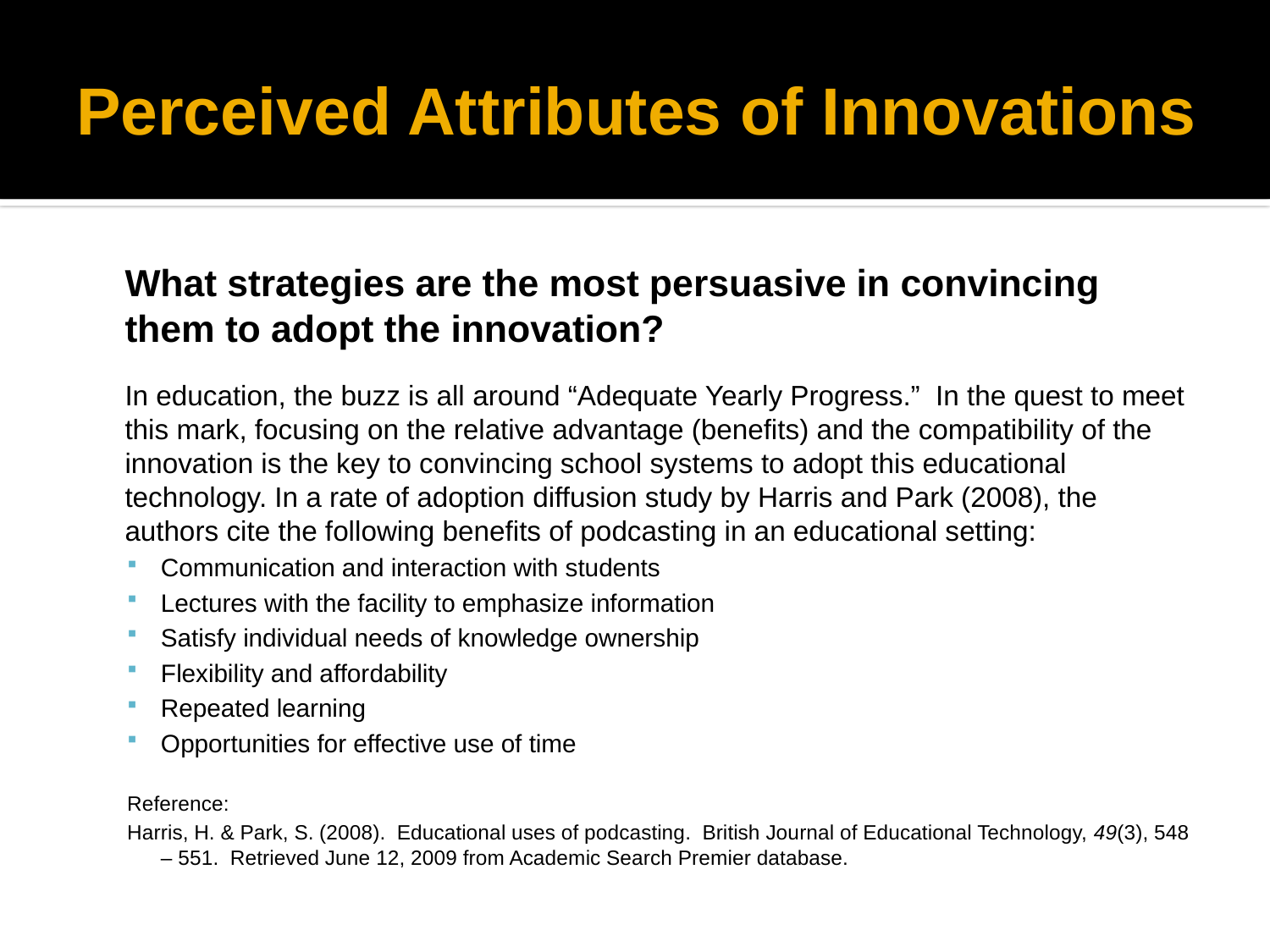

# Perceived Attributes of Innovations
What strategies are the most persuasive in convincing them to adopt the innovation?

In education, the buzz is all around “Adequate Yearly Progress.”  In the quest to meet this mark, focusing on the relative advantage (benefits) and the compatibility of the innovation is the key to convincing school systems to adopt this educational technology. In a rate of adoption diffusion study by Harris and Park (2008), the authors cite the following benefits of podcasting in an educational setting:
Communication and interaction with students
Lectures with the facility to emphasize information
Satisfy individual needs of knowledge ownership
Flexibility and affordability
Repeated learning
Opportunities for effective use of time

Reference:
Harris, H. & Park, S. (2008).  Educational uses of podcasting.  British Journal of Educational Technology, 49(3), 548 – 551.  Retrieved June 12, 2009 from Academic Search Premier database.